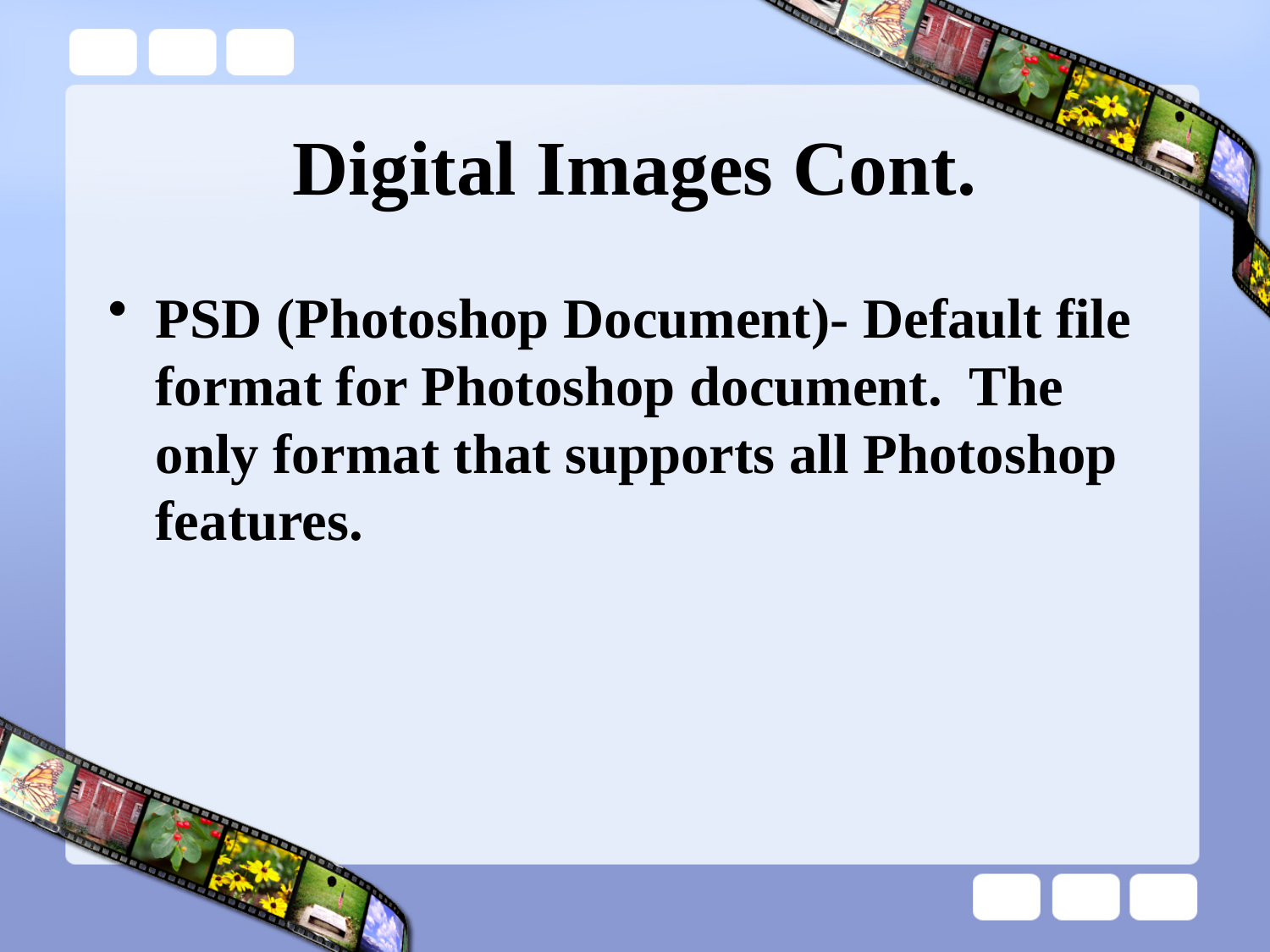

# Digital Images Cont.
PSD (Photoshop Document)- Default file format for Photoshop document.  The only format that supports all Photoshop features.